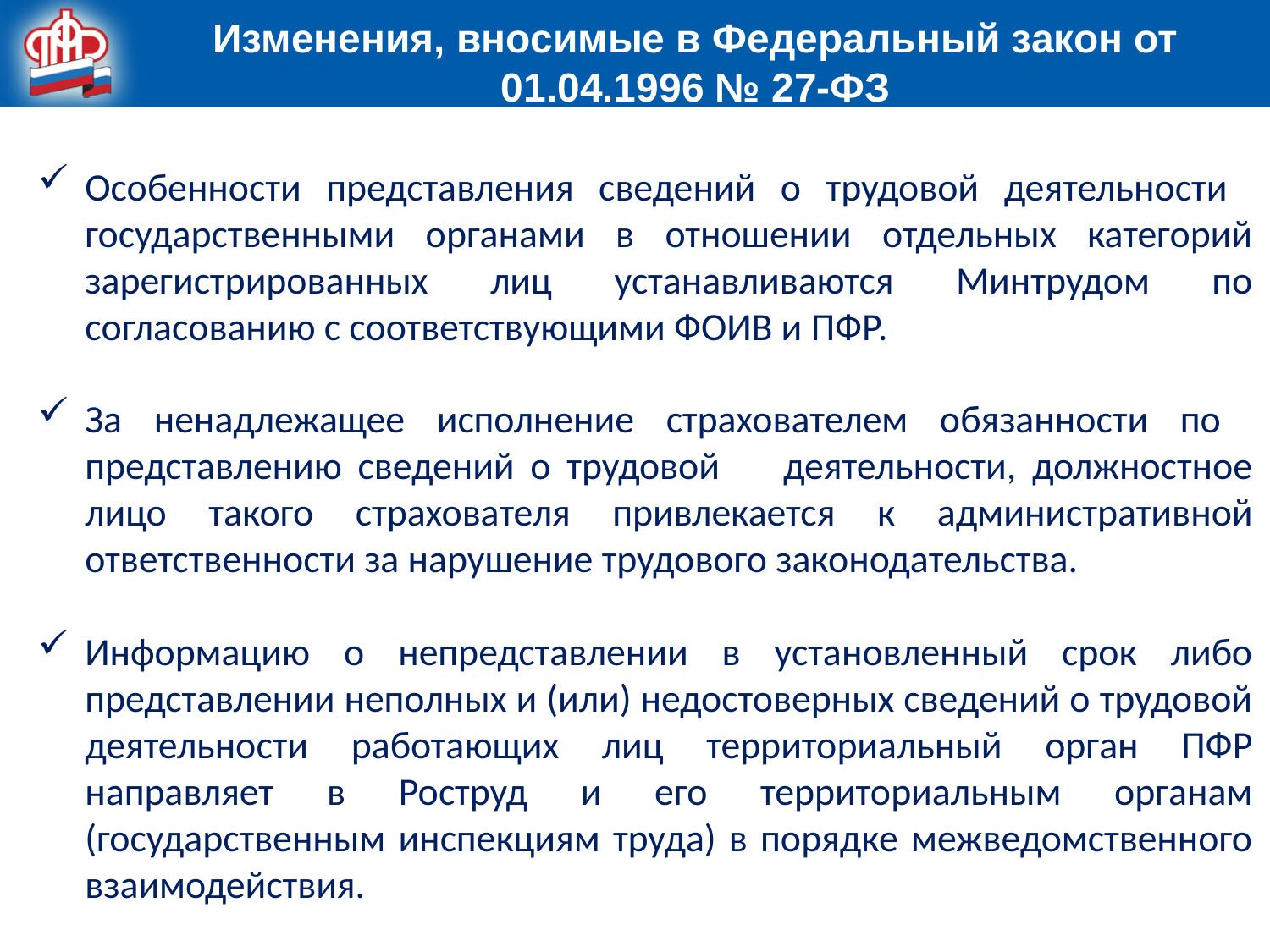

Изменения, вносимые в Федеральный закон от 01.04.1996 № 27-ФЗ

Особенности представления сведений о трудовой деятельности  государственными органами в отношении отдельных категорий зарегистрированных лиц устанавливаются Минтрудом по согласованию с соответствующими ФОИВ и ПФР.

За ненадлежащее исполнение страхователем обязанности по  представлению сведений о трудовой    деятельности, должностное лицо такого страхователя привлекается к административной ответственности за нарушение трудового законодательства.

Информацию о непредставлении в установленный срок либо представлении неполных и (или) недостоверных сведений о трудовой деятельности работающих лиц территориальный орган ПФР направляет в Роструд и его территориальным органам (государственным инспекциям труда) в порядке межведомственного взаимодействия.